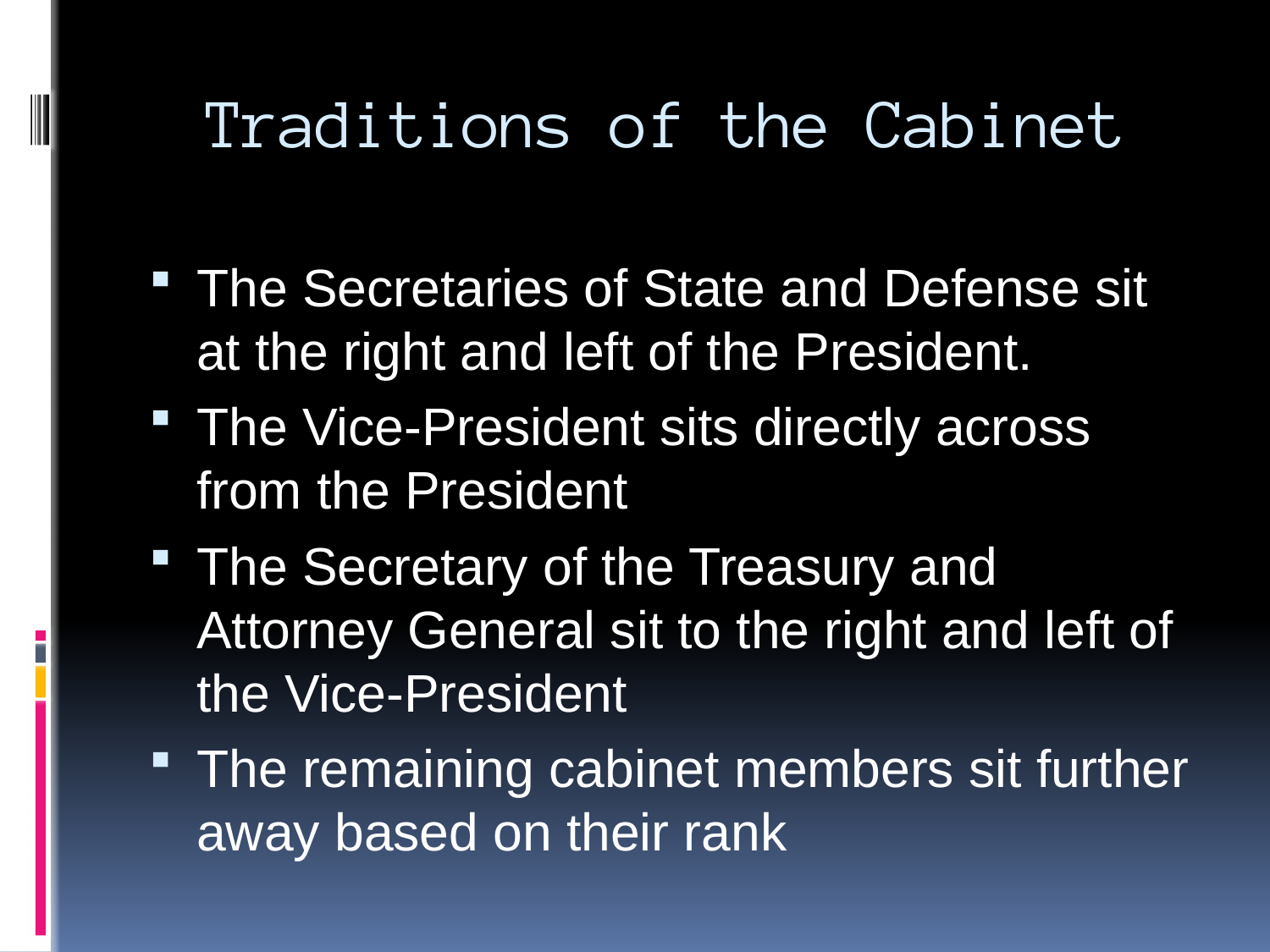

# Traditions of the Cabinet
The Secretaries of State and Defense sit at the right and left of the President.
The Vice-President sits directly across from the President
The Secretary of the Treasury and Attorney General sit to the right and left of the Vice-President
The remaining cabinet members sit further away based on their rank